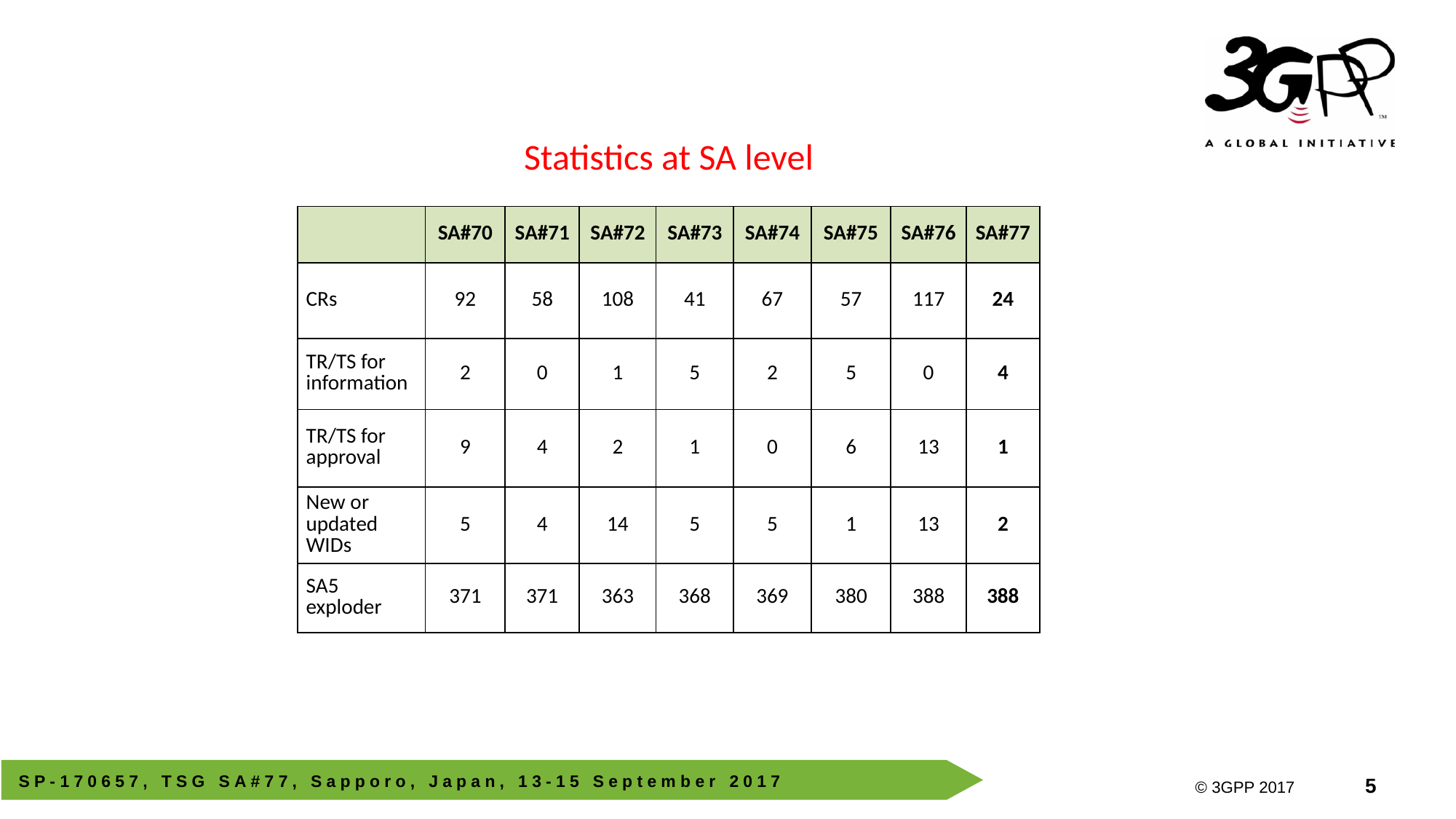

Statistics at SA level
|  | SA#70 | SA#71 | SA#72 | SA#73 | SA#74 | SA#75 | SA#76 | SA#77 |
| --- | --- | --- | --- | --- | --- | --- | --- | --- |
| CRs | 92 | 58 | 108 | 41 | 67 | 57 | 117 | 24 |
| TR/TS for information | 2 | 0 | 1 | 5 | 2 | 5 | 0 | 4 |
| TR/TS for approval | 9 | 4 | 2 | 1 | 0 | 6 | 13 | 1 |
| New or updated WIDs | 5 | 4 | 14 | 5 | 5 | 1 | 13 | 2 |
| SA5 exploder | 371 | 371 | 363 | 368 | 369 | 380 | 388 | 388 |